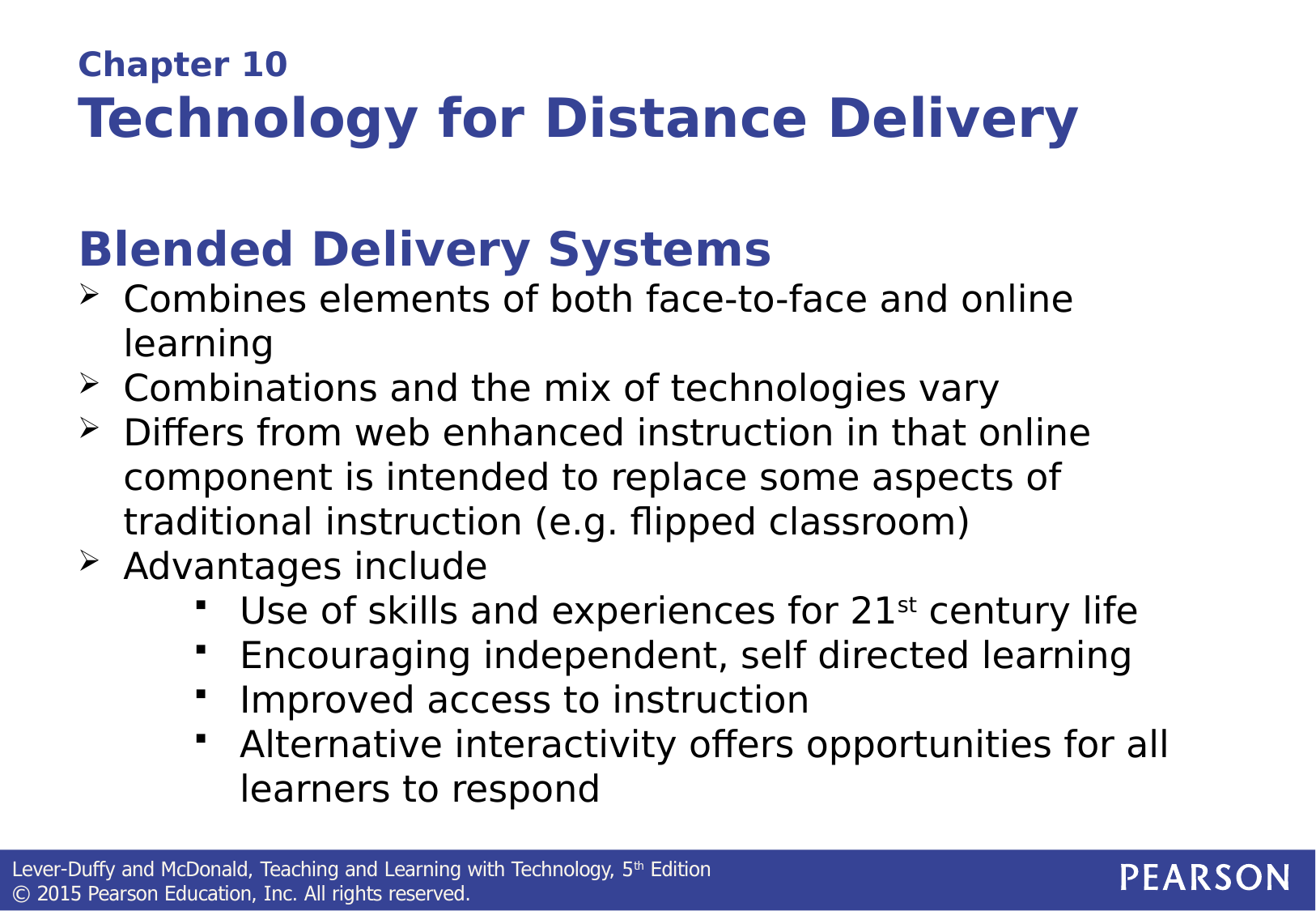

# Chapter 10 Technology for Distance Delivery
Blended Delivery Systems
Combines elements of both face-to-face and online learning
Combinations and the mix of technologies vary
Differs from web enhanced instruction in that online component is intended to replace some aspects of traditional instruction (e.g. flipped classroom)
Advantages include
Use of skills and experiences for 21st century life
Encouraging independent, self directed learning
Improved access to instruction
Alternative interactivity offers opportunities for all learners to respond